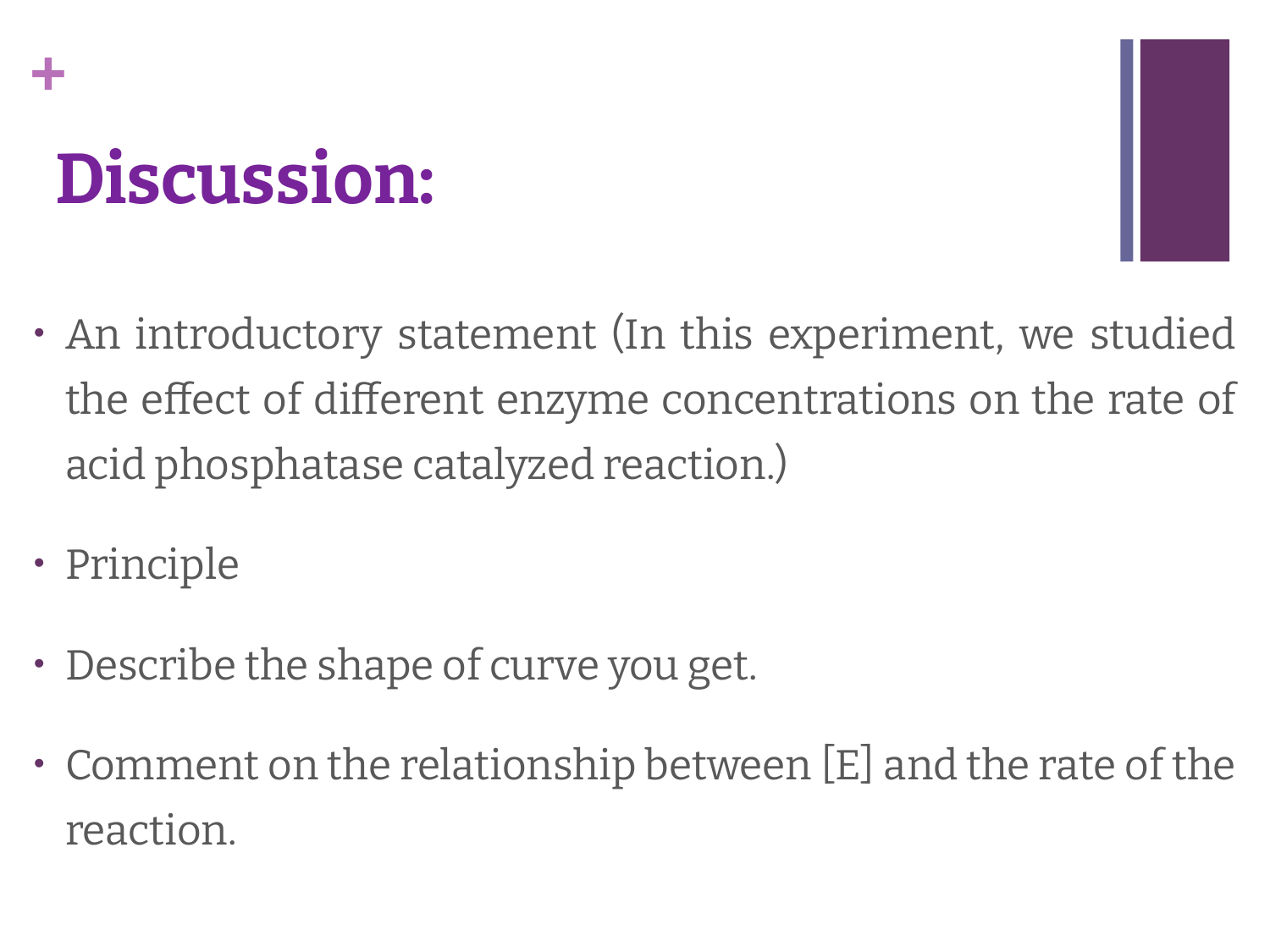

# Discussion:
An introductory statement (In this experiment, we studied the effect of different enzyme concentrations on the rate of acid phosphatase catalyzed reaction.)
Principle
Describe the shape of curve you get.
Comment on the relationship between [E] and the rate of the reaction.